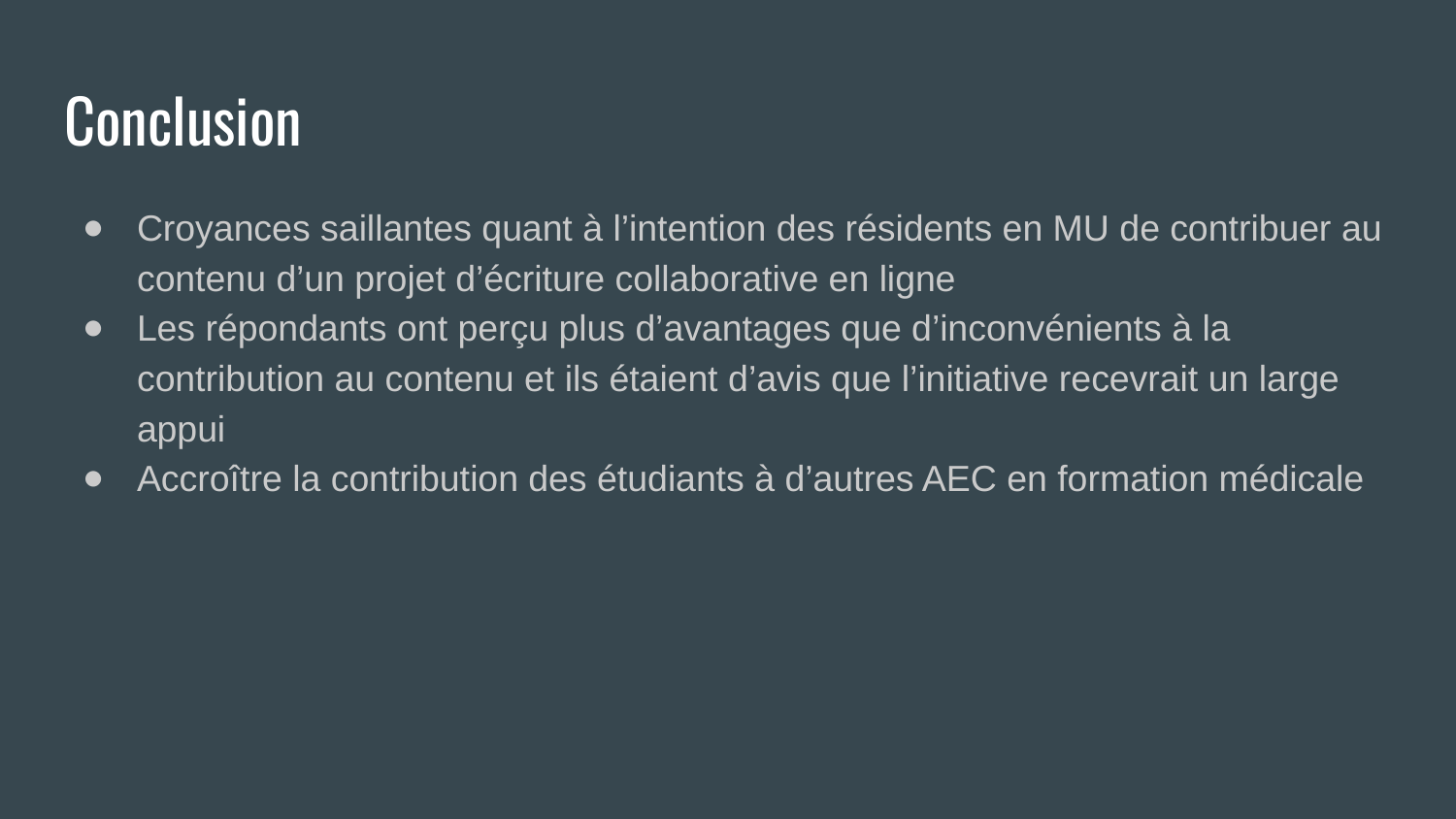

# Conclusion
Croyances saillantes quant à l’intention des résidents en MU de contribuer au contenu d’un projet d’écriture collaborative en ligne
Les répondants ont perçu plus d’avantages que d’inconvénients à la contribution au contenu et ils étaient d’avis que l’initiative recevrait un large appui
Accroître la contribution des étudiants à d’autres AEC en formation médicale